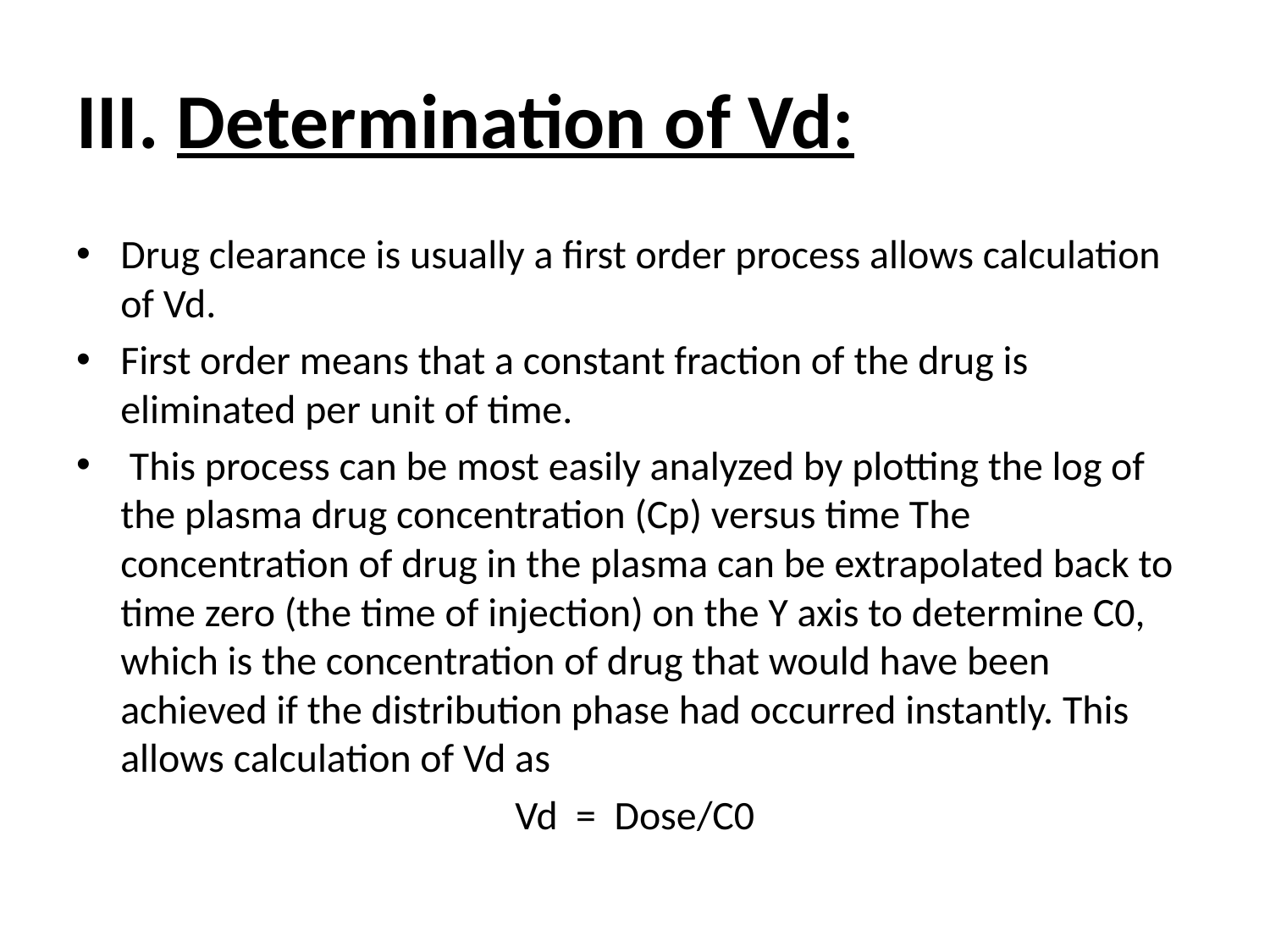

# III. Determination of Vd:
Drug clearance is usually a first order process allows calculation of Vd.
First order means that a constant fraction of the drug is eliminated per unit of time.
 This process can be most easily analyzed by plotting the log of the plasma drug concentration (Cp) versus time The concentration of drug in the plasma can be extrapolated back to time zero (the time of injection) on the Y axis to determine C0, which is the concentration of drug that would have been achieved if the distribution phase had occurred instantly. This allows calculation of Vd as
Vd  =  Dose/C0